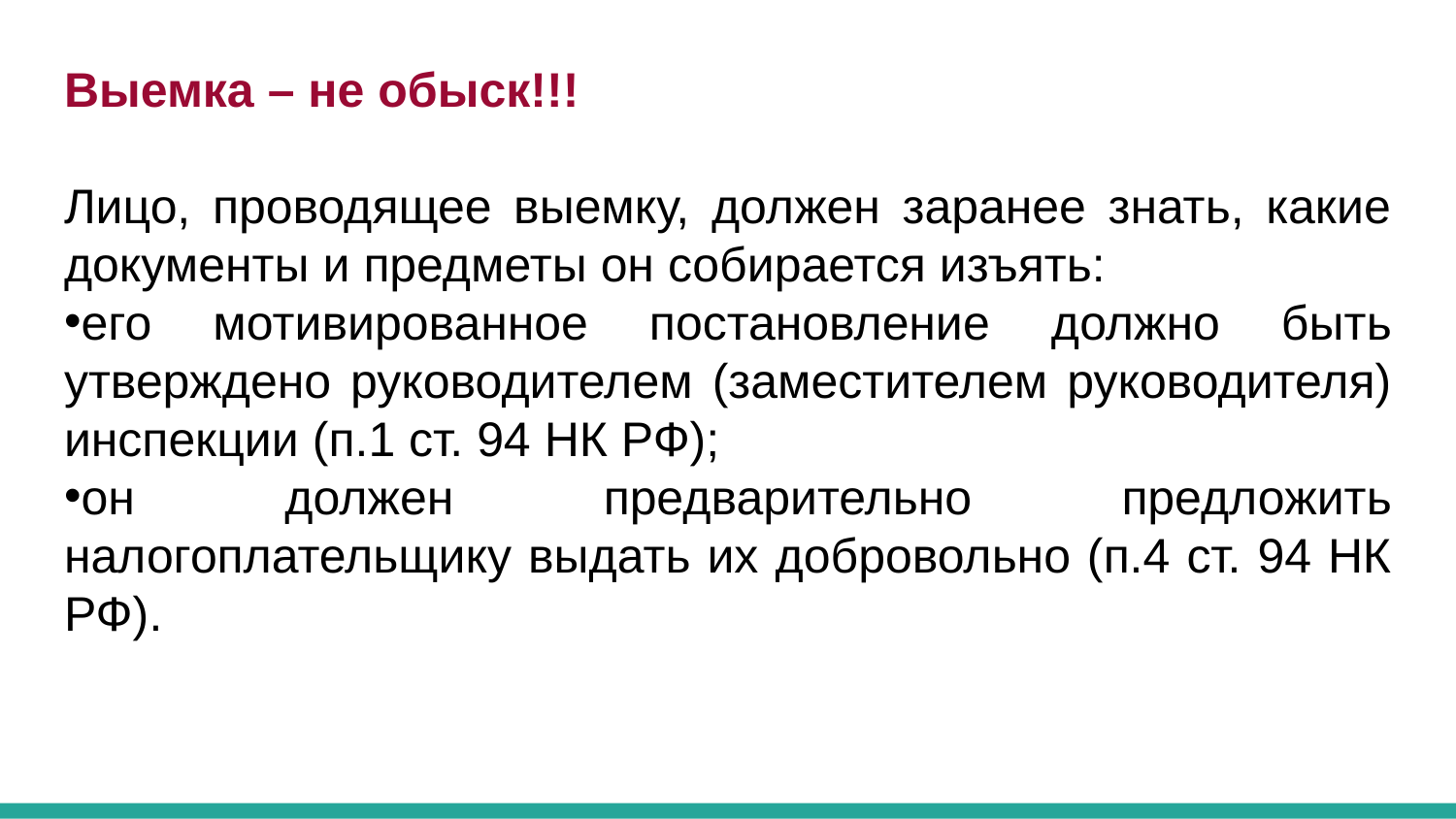

Выемка – не обыск!!!

Лицо, проводящее выемку, должен заранее знать, какие документы и предметы он собирается изъять:
его мотивированное постановление должно быть утверждено руководителем (заместителем руководителя) инспекции (п.1 ст. 94 НК РФ);
он должен предварительно предложить налогоплательщику выдать их добровольно (п.4 ст. 94 НК РФ).